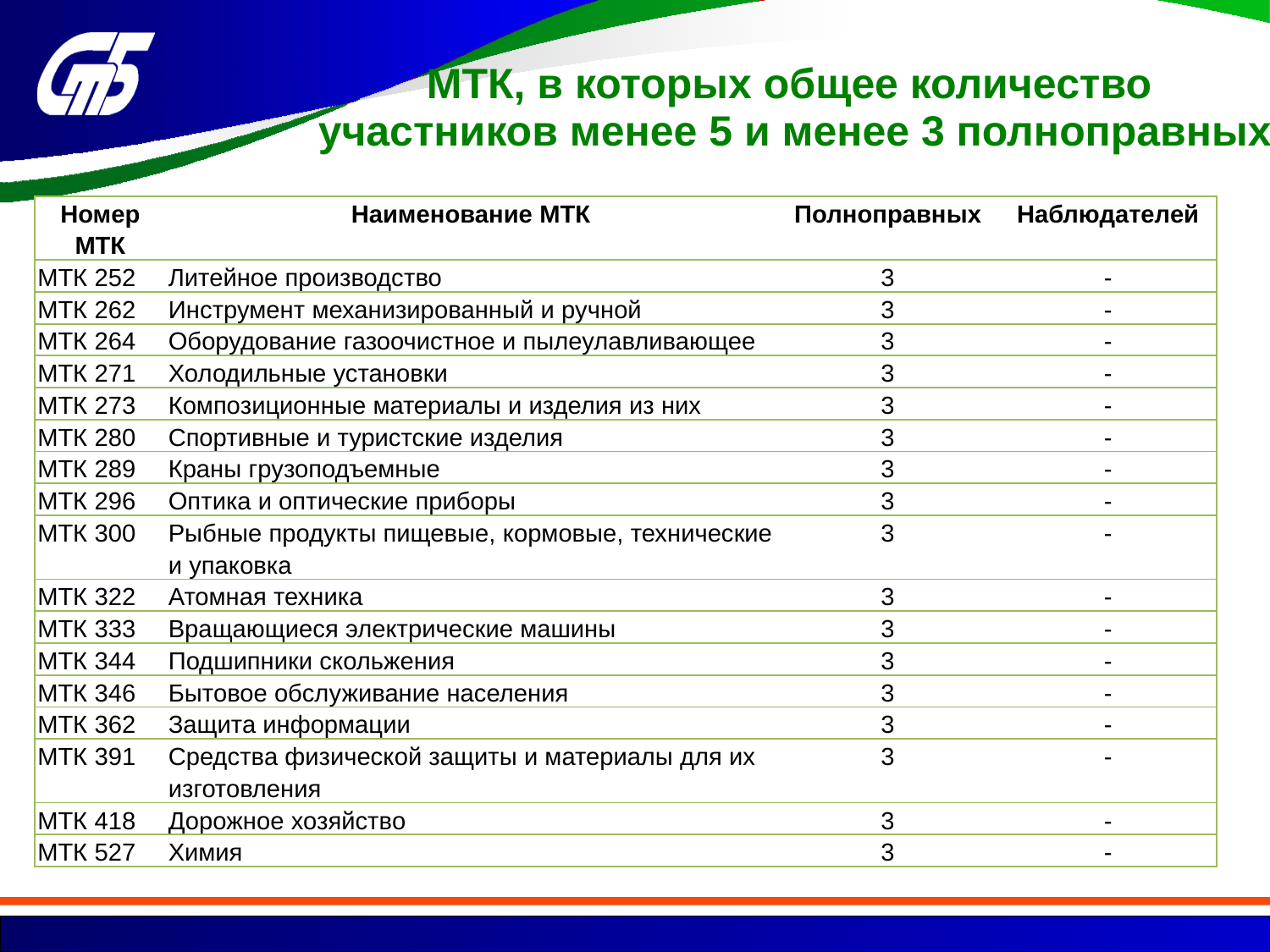

МТК, в которых общее количество
участников менее 5 и менее 3 полноправных
| Номер МТК | Наименование МТК | Полноправных | Наблюдателей |
| --- | --- | --- | --- |
| МТК 252 | Литейное производство | 3 | - |
| МТК 262 | Инструмент механизированный и ручной | 3 | - |
| МТК 264 | Оборудование газоочистное и пылеулавливающее | 3 | - |
| МТК 271 | Холодильные установки | 3 | - |
| МТК 273 | Композиционные материалы и изделия из них | 3 | - |
| МТК 280 | Спортивные и туристские изделия | 3 | - |
| МТК 289 | Краны грузоподъемные | 3 | - |
| МТК 296 | Оптика и оптические приборы | 3 | - |
| МТК 300 | Рыбные продукты пищевые, кормовые, технические и упаковка | 3 | - |
| МТК 322 | Атомная техника | 3 | - |
| МТК 333 | Вращающиеся электрические машины | 3 | - |
| МТК 344 | Подшипники скольжения | 3 | - |
| МТК 346 | Бытовое обслуживание населения | 3 | - |
| МТК 362 | Защита информации | 3 | - |
| МТК 391 | Средства физической защиты и материалы для их изготовления | 3 | - |
| МТК 418 | Дорожное хозяйство | 3 | - |
| МТК 527 | Химия | 3 | - |